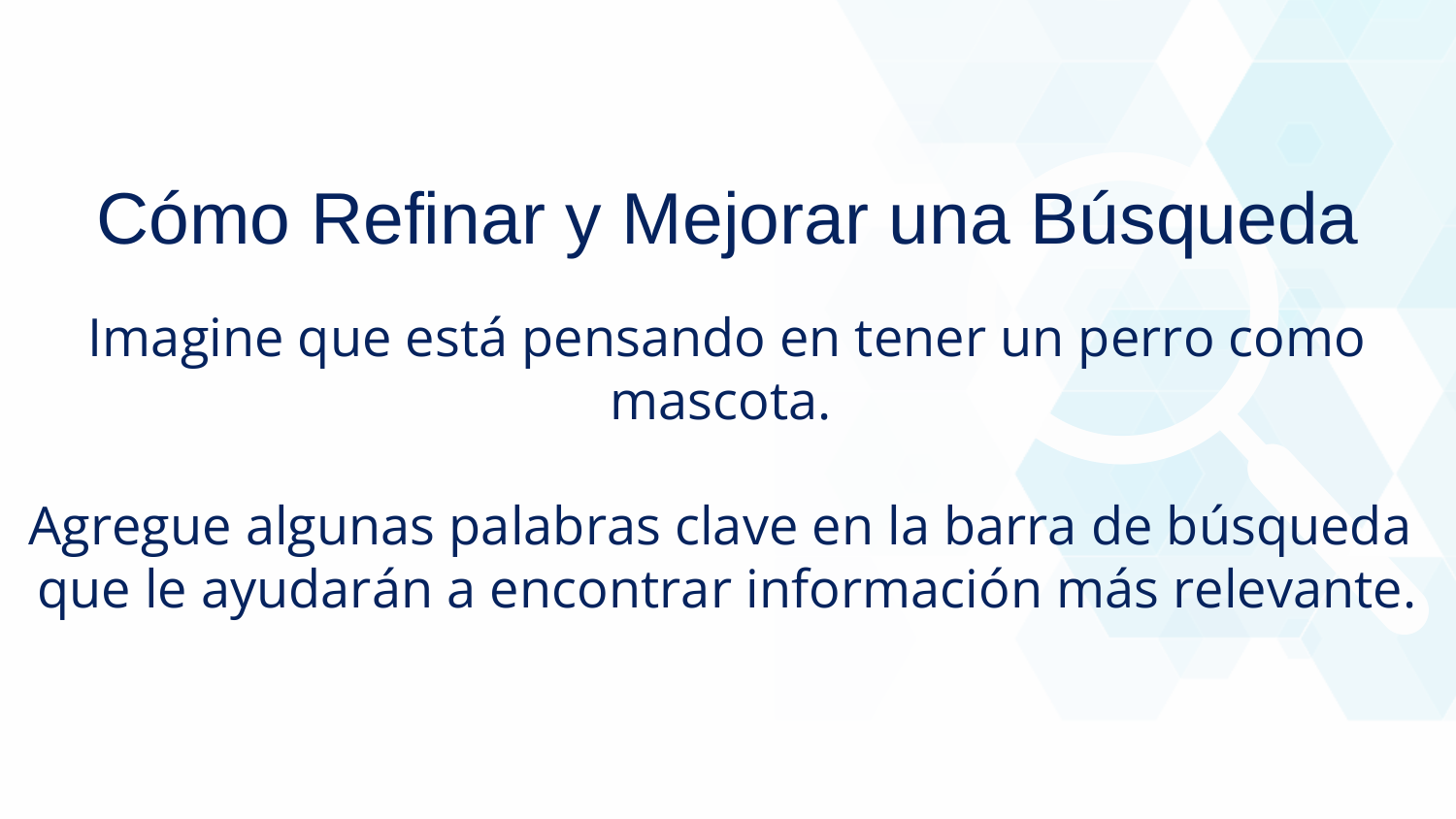

Cómo Refinar y Mejorar una Búsqueda
Imagine que está pensando en tener un perro como mascota.

Agregue algunas palabras clave en la barra de búsqueda
que le ayudarán a encontrar información más relevante.